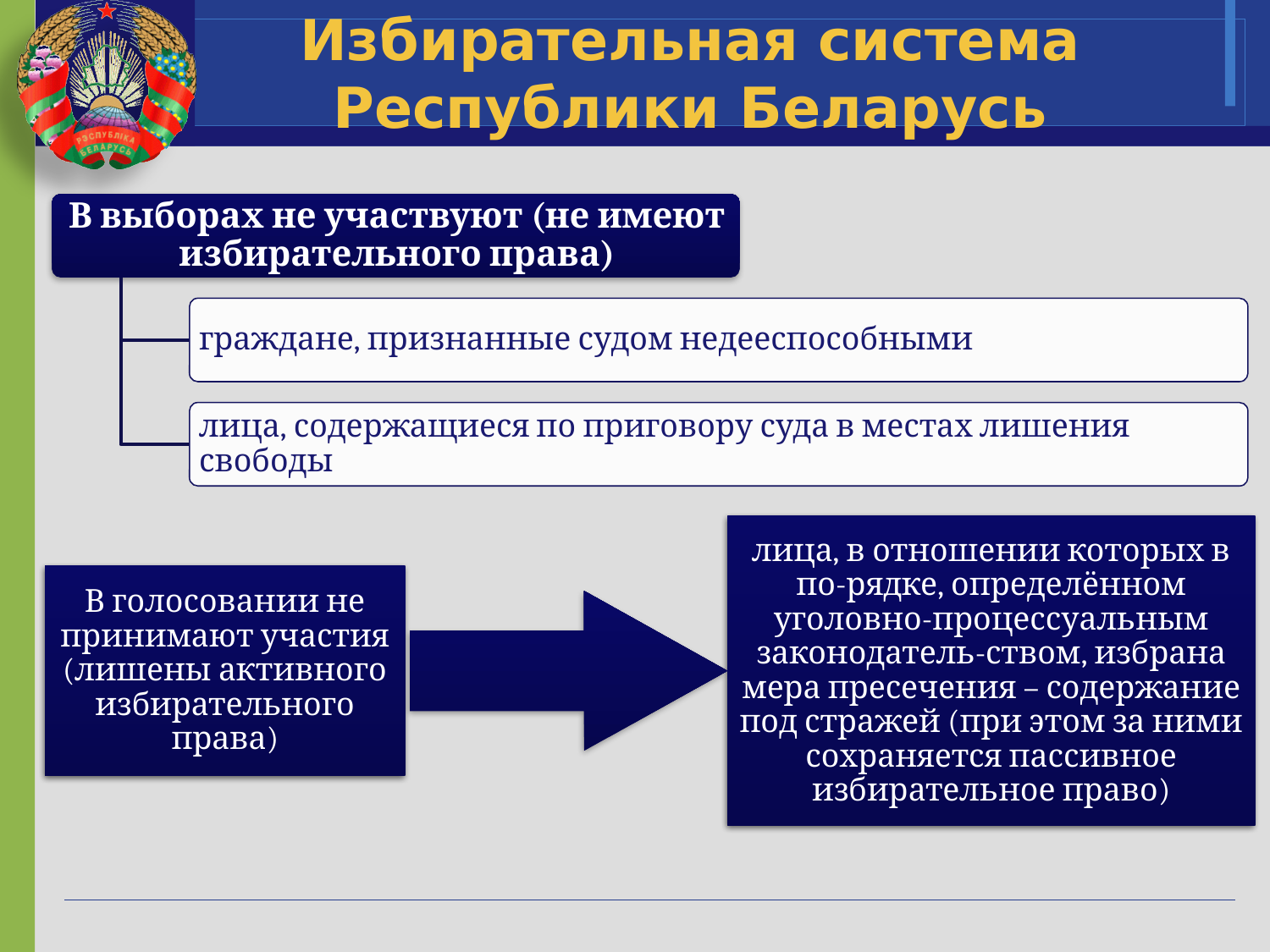

# Избирательная система Республики Беларусь
В выборах не участвуют (не имеют избирательного права)
граждане, признанные судом недееспособными
лица, содержащиеся по приговору суда в местах лишения свободы

лица, в отношении которых в по-рядке, определённом уголовно-процессуальным законодатель-ством, избрана мера пресечения – содержание под стражей (при этом за ними сохраняется пассивное избирательное право)

В голосовании не принимают участия (лишены активного избирательного права)